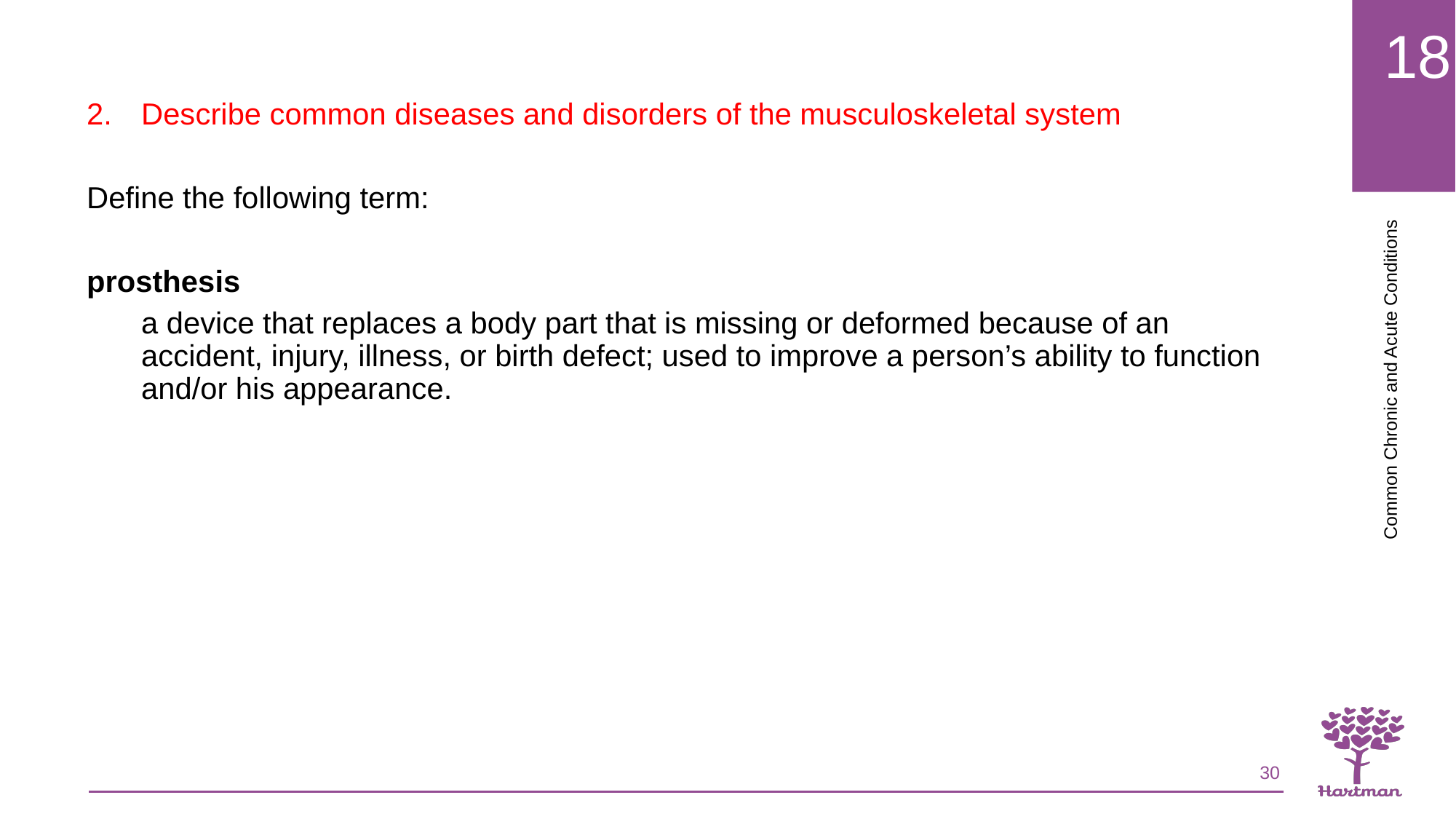

Describe common diseases and disorders of the musculoskeletal system

Define the following term:

prosthesis
a device that replaces a body part that is missing or deformed because of an accident, injury, illness, or birth defect; used to improve a person’s ability to function and/or his appearance.

30